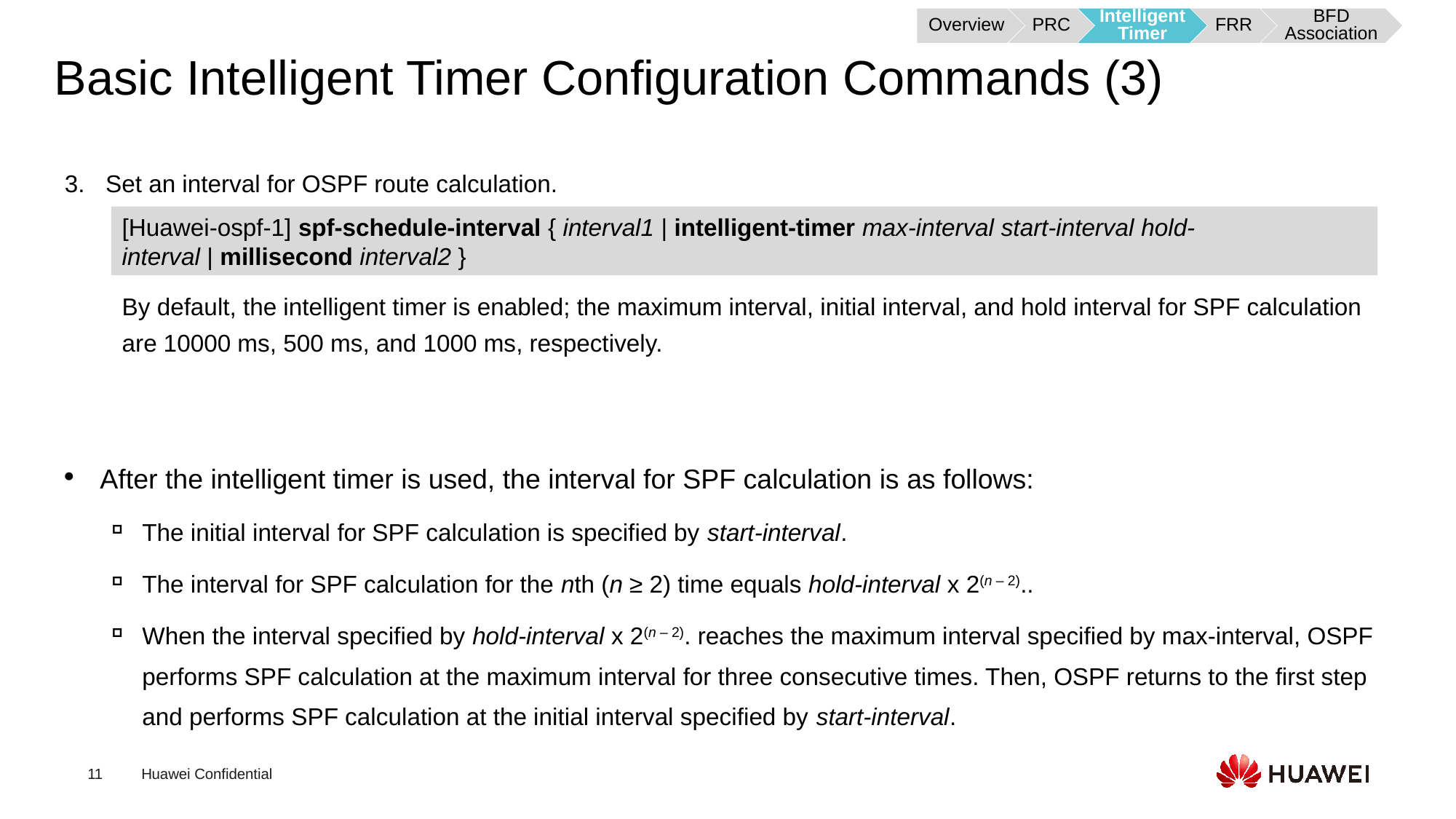

Overview
PRC
Intelligent Timer
FRR
BFD Association
# Basic Intelligent Timer Configuration Commands (3)
Set an interval for OSPF route calculation.
[Huawei-ospf-1] spf-schedule-interval { interval1 | intelligent-timer max-interval start-interval hold-interval | millisecond interval2 }
By default, the intelligent timer is enabled; the maximum interval, initial interval, and hold interval for SPF calculation are 10000 ms, 500 ms, and 1000 ms, respectively.
After the intelligent timer is used, the interval for SPF calculation is as follows:
The initial interval for SPF calculation is specified by start-interval.
The interval for SPF calculation for the nth (n ≥ 2) time equals hold-interval x 2(n – 2)..
When the interval specified by hold-interval x 2(n – 2). reaches the maximum interval specified by max-interval, OSPF performs SPF calculation at the maximum interval for three consecutive times. Then, OSPF returns to the first step and performs SPF calculation at the initial interval specified by start-interval.